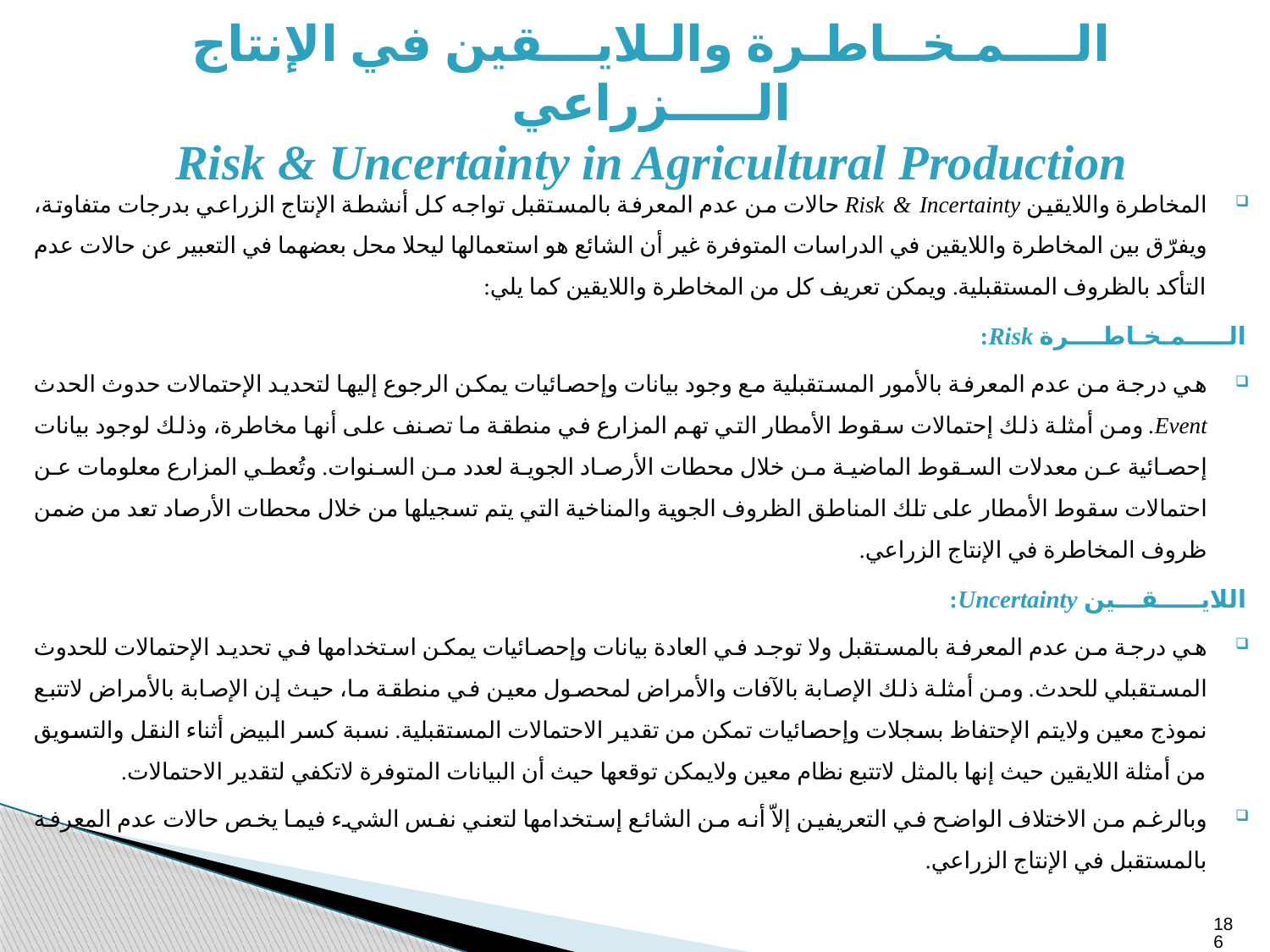

# الــــمـخــاطـرة والـلايـــقين في الإنتاج الـــــزراعي Risk & Uncertainty in Agricultural Production
المخاطرة واللايقين Risk & Incertainty حالات من عدم المعرفة بالمستقبل تواجه كل أنشطة الإنتاج الزراعي بدرجات متفاوتة، ويفرّق بين المخاطرة واللايقين في الدراسات المتوفرة غير أن الشائع هو استعمالها ليحلا محل بعضهما في التعبير عن حالات عدم التأكد بالظروف المستقبلية. ويمكن تعريف كل من المخاطرة واللايقين كما يلي:
الـــــمـخـاطــــرة Risk:
هي درجة من عدم المعرفة بالأمور المستقبلية مع وجود بيانات وإحصائيات يمكن الرجوع إليها لتحديد الإحتمالات حدوث الحدث Event. ومن أمثلة ذلك إحتمالات سقوط الأمطار التي تهم المزارع في منطقة ما تصنف على أنها مخاطرة، وذلك لوجود بيانات إحصائية عن معدلات السقوط الماضية من خلال محطات الأرصاد الجوية لعدد من السنوات. وتُعطي المزارع معلومات عن احتمالات سقوط الأمطار على تلك المناطق الظروف الجوية والمناخية التي يتم تسجيلها من خلال محطات الأرصاد تعد من ضمن ظروف المخاطرة في الإنتاج الزراعي.
اللايـــــقـــين Uncertainty:
هي درجة من عدم المعرفة بالمستقبل ولا توجد في العادة بيانات وإحصائيات يمكن استخدامها في تحديد الإحتمالات للحدوث المستقبلي للحدث. ومن أمثلة ذلك الإصابة بالآفات والأمراض لمحصول معين في منطقة ما، حيث إن الإصابة بالأمراض لاتتبع نموذج معين ولايتم الإحتفاظ بسجلات وإحصائيات تمكن من تقدير الاحتمالات المستقبلية. نسبة كسر البيض أثناء النقل والتسويق من أمثلة اللايقين حيث إنها بالمثل لاتتبع نظام معين ولايمكن توقعها حيث أن البيانات المتوفرة لاتكفي لتقدير الاحتمالات.
وبالرغم من الاختلاف الواضح في التعريفين إلاّ أنه من الشائع إستخدامها لتعني نفس الشيء فيما يخص حالات عدم المعرفة بالمستقبل في الإنتاج الزراعي.
186